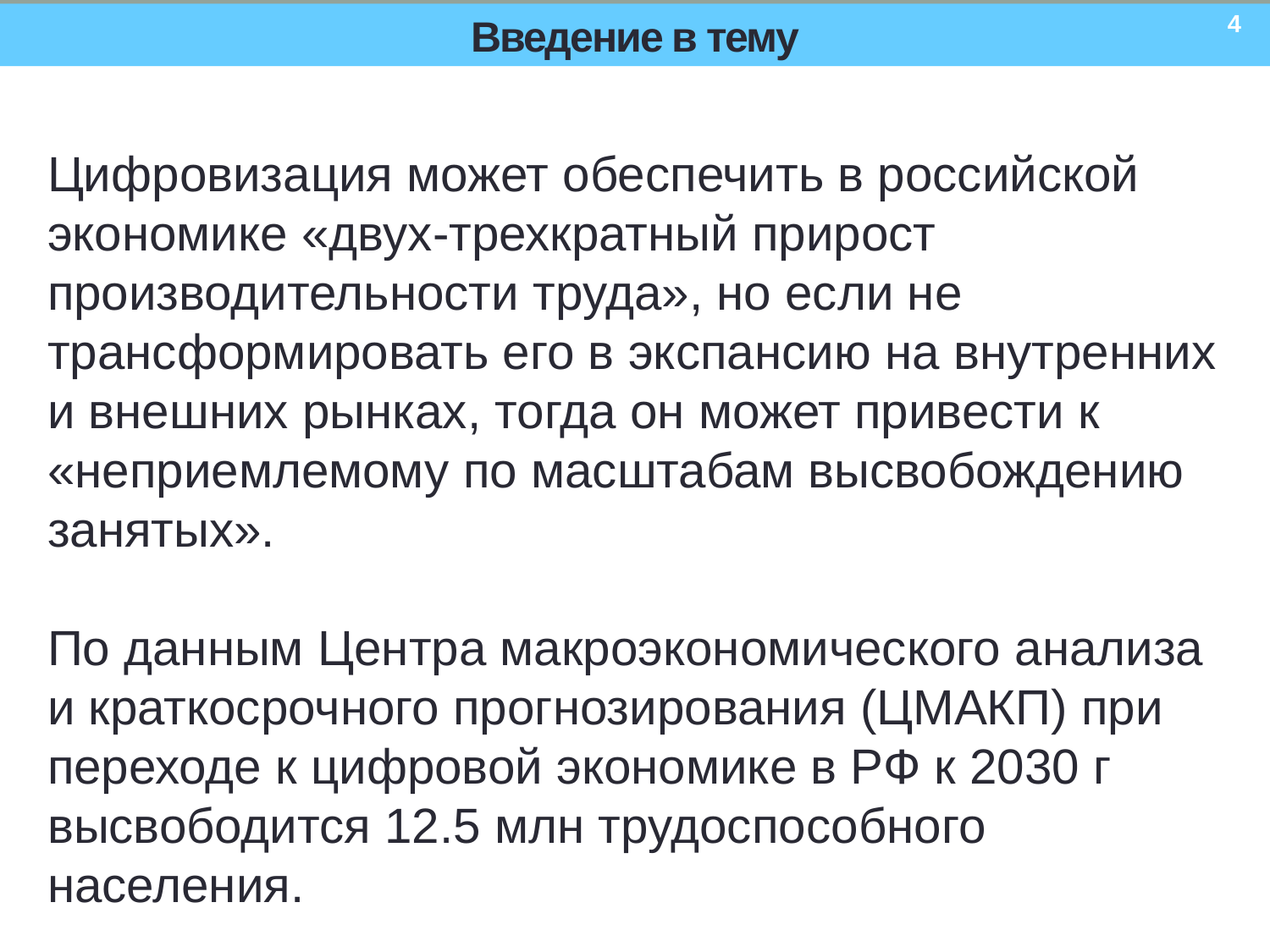

4
# Введение в тему
Цифровизация может обеспечить в российской экономике «двух-трехкратный прирост производительности труда», но если не трансформировать его в экспансию на внутренних и внешних рынках, тогда он может привести к «неприемлемому по масштабам высвобождению занятых».

По данным Центра макроэкономического анализа и краткосрочного прогнозирования (ЦМАКП) при переходе к цифровой экономике в РФ к 2030 г высвободится 12.5 млн трудоспособного населения.